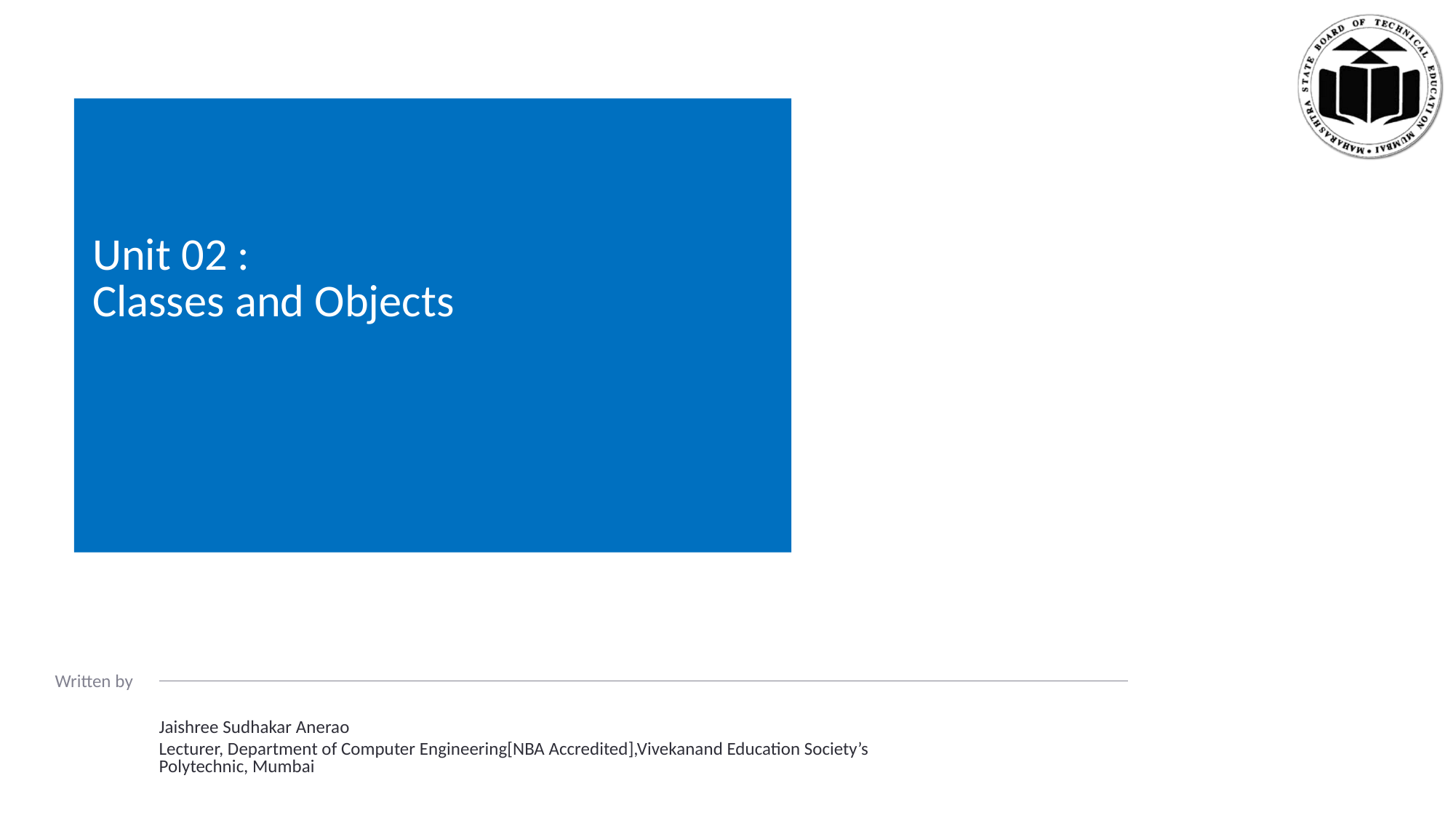

# Unit 02 : Classes and Objects
Jaishree Sudhakar Anerao
Lecturer, Department of Computer Engineering[NBA Accredited],Vivekanand Education Society’s Polytechnic, Mumbai